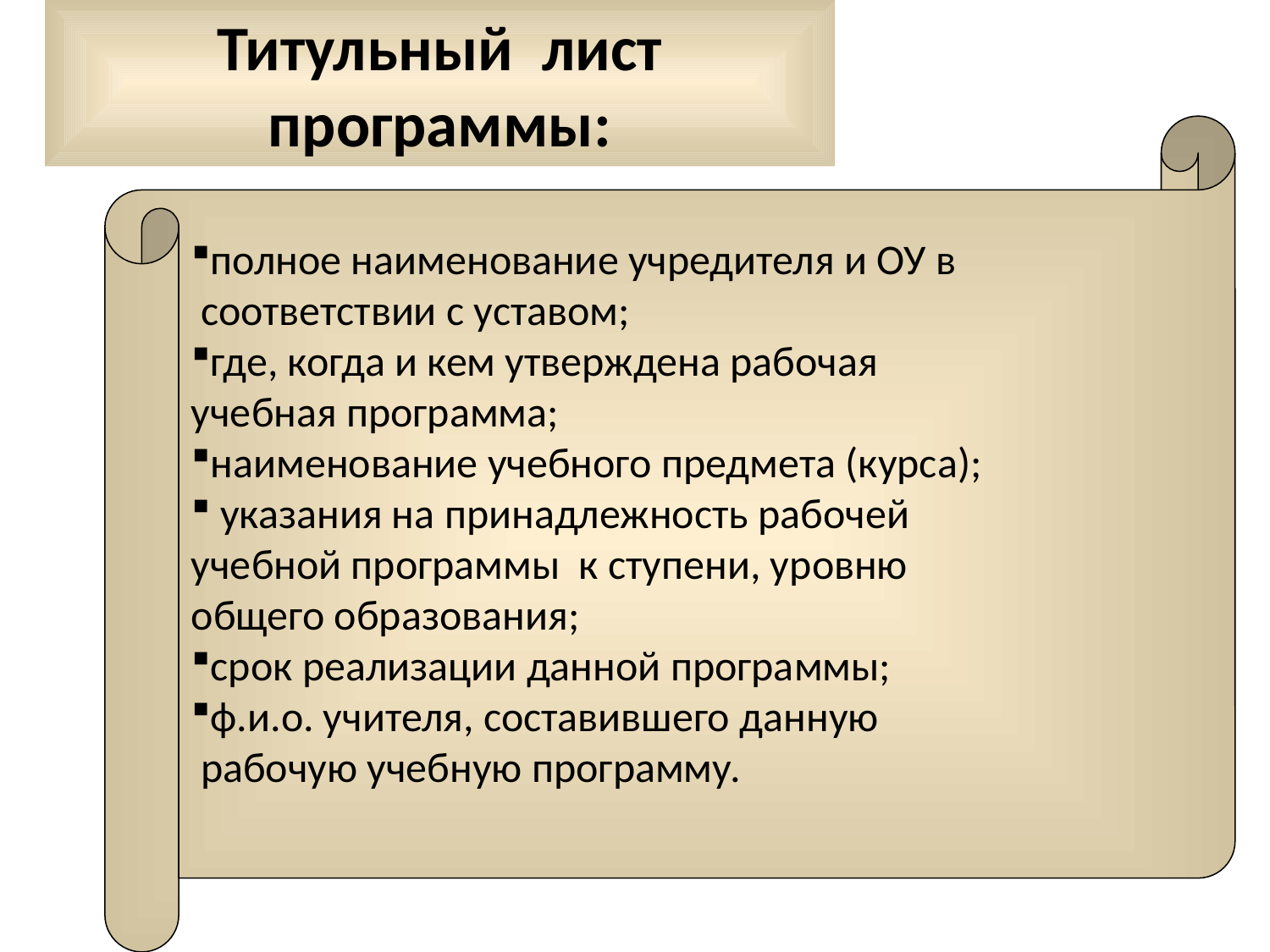

# Титульный  лист программы:
полное наименование учредителя и ОУ в
 соответствии с уставом;
где, когда и кем утверждена рабочая
учебная программа;
наименование учебного предмета (курса);
 указания на принадлежность рабочей
учебной программы  к ступени, уровню
общего образования;
срок реализации данной программы;
ф.и.о. учителя, составившего данную
 рабочую учебную программу.